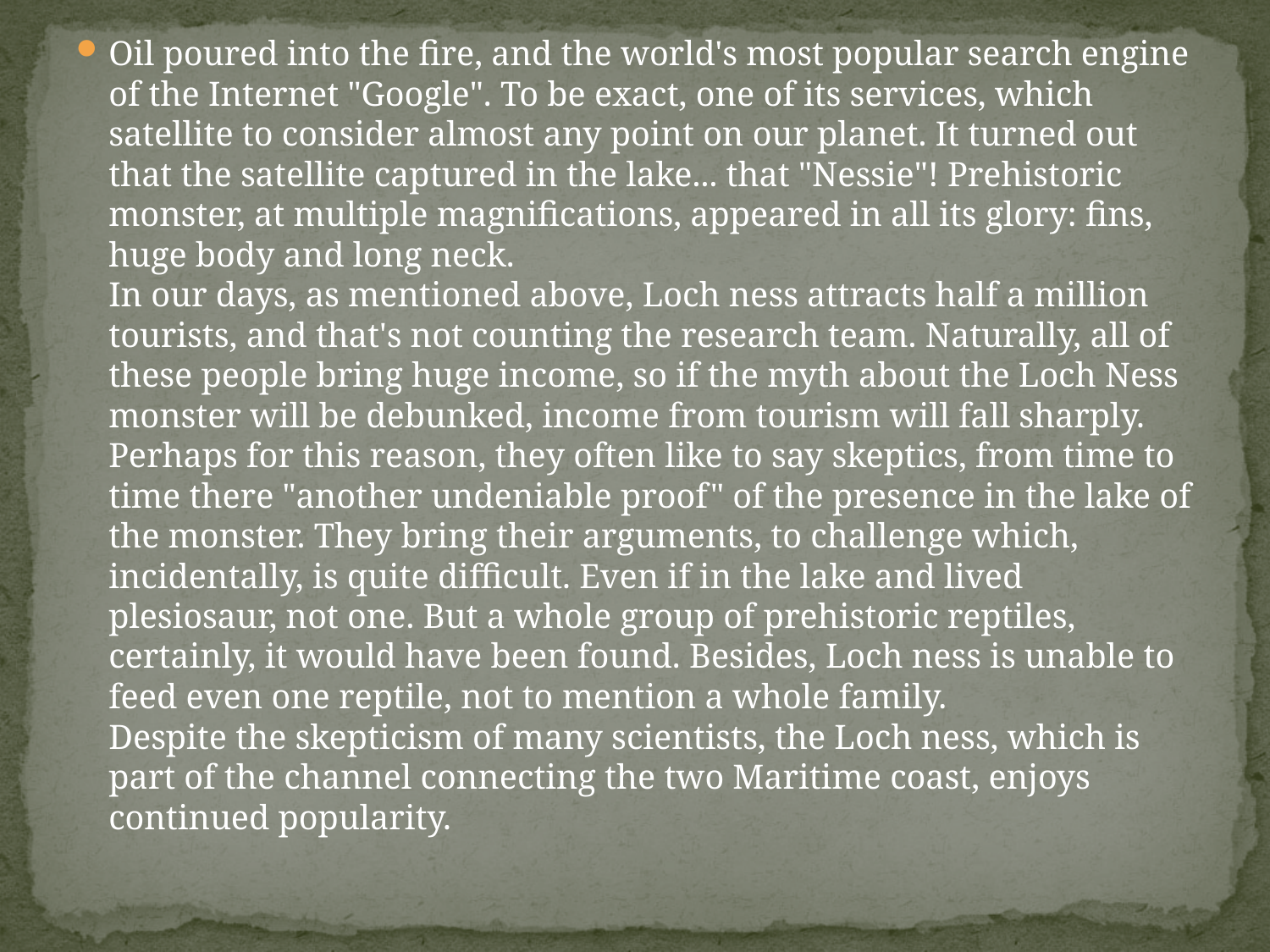

Oil poured into the fire, and the world's most popular search engine of the Internet "Google". To be exact, one of its services, which satellite to consider almost any point on our planet. It turned out that the satellite captured in the lake... that "Nessie"! Prehistoric monster, at multiple magnifications, appeared in all its glory: fins, huge body and long neck.
In our days, as mentioned above, Loch ness attracts half a million tourists, and that's not counting the research team. Naturally, all of these people bring huge income, so if the myth about the Loch Ness monster will be debunked, income from tourism will fall sharply. Perhaps for this reason, they often like to say skeptics, from time to time there "another undeniable proof" of the presence in the lake of the monster. They bring their arguments, to challenge which, incidentally, is quite difficult. Even if in the lake and lived plesiosaur, not one. But a whole group of prehistoric reptiles, certainly, it would have been found. Besides, Loch ness is unable to feed even one reptile, not to mention a whole family.
Despite the skepticism of many scientists, the Loch ness, which is part of the channel connecting the two Maritime coast, enjoys continued popularity.